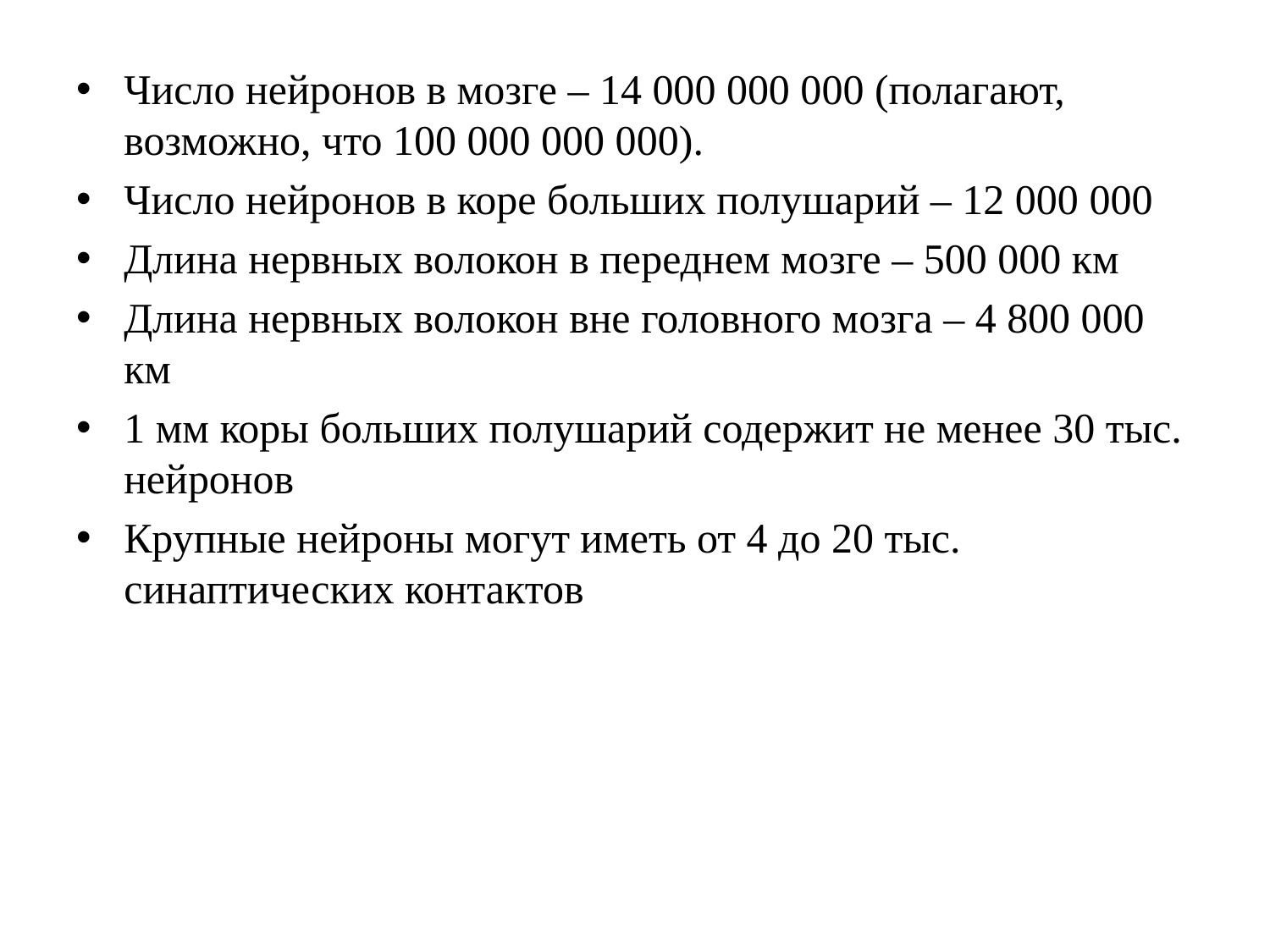

Число нейронов в мозге – 14 000 000 000 (полагают, возможно, что 100 000 000 000).
Число нейронов в коре больших полушарий – 12 000 000
Длина нервных волокон в переднем мозге – 500 000 км
Длина нервных волокон вне головного мозга – 4 800 000 км
1 мм коры больших полушарий содержит не менее 30 тыс. нейронов
Крупные нейроны могут иметь от 4 до 20 тыс. синаптических контактов